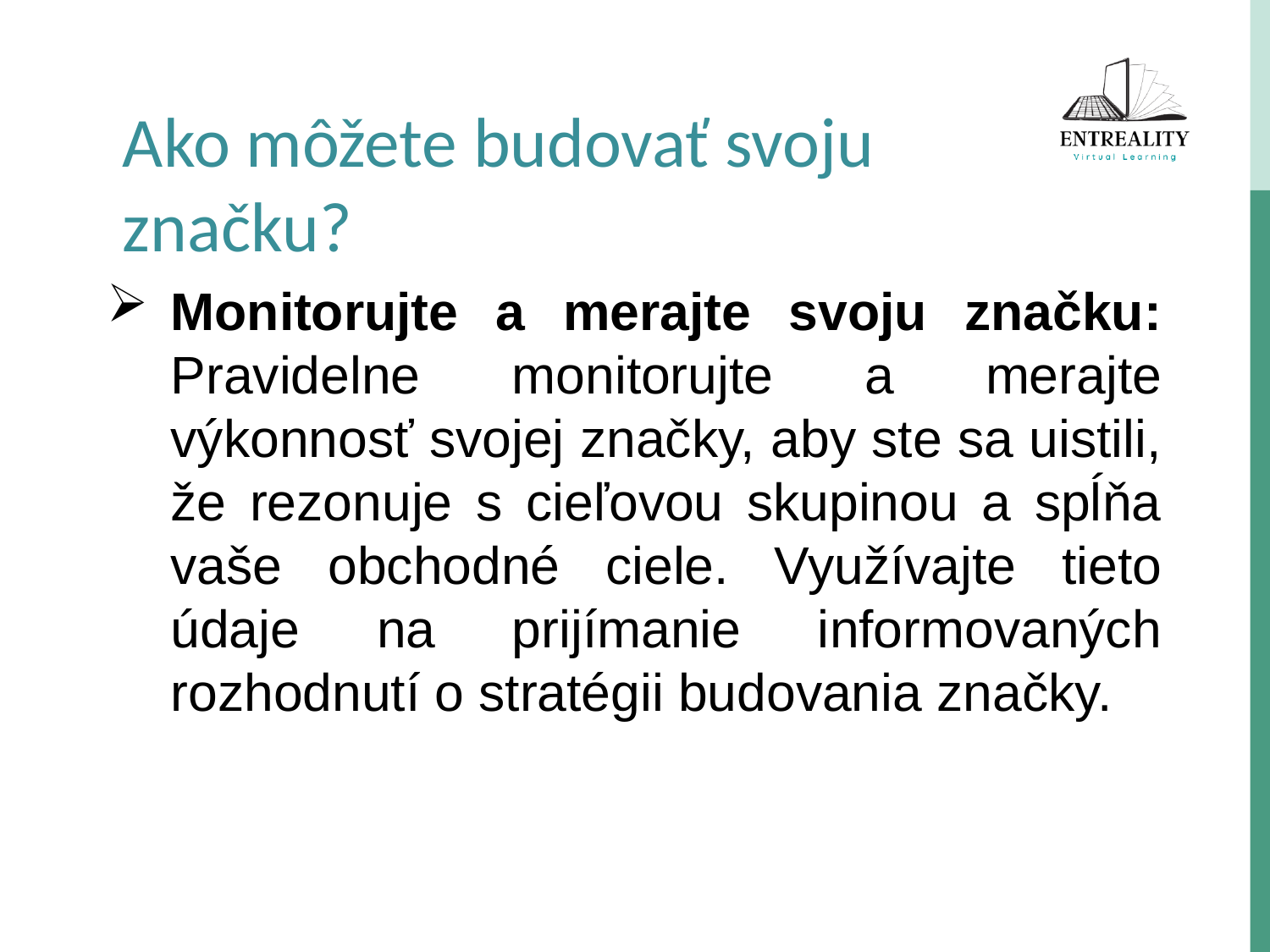

Ako môžete budovať svoju značku?
Monitorujte a merajte svoju značku: Pravidelne monitorujte a merajte výkonnosť svojej značky, aby ste sa uistili, že rezonuje s cieľovou skupinou a spĺňa vaše obchodné ciele. Využívajte tieto údaje na prijímanie informovaných rozhodnutí o stratégii budovania značky.